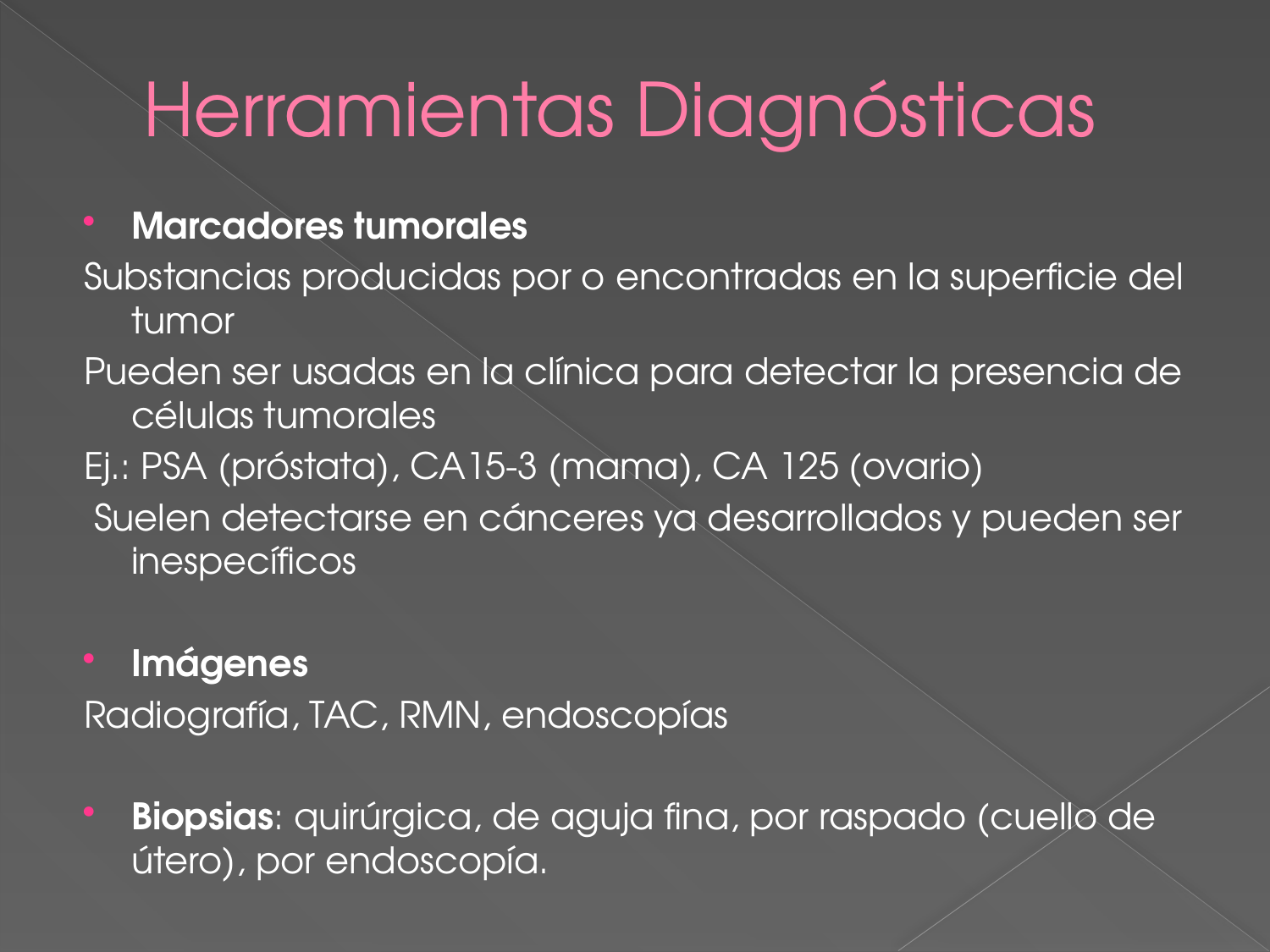

# Herramientas Diagnósticas
Marcadores tumorales
Substancias producidas por o encontradas en la superficie del tumor
Pueden ser usadas en la clínica para detectar la presencia de células tumorales
Ej.: PSA (próstata), CA15-3 (mama), CA 125 (ovario)
 Suelen detectarse en cánceres ya desarrollados y pueden ser inespecíficos

Imágenes
Radiografía, TAC, RMN, endoscopías

Biopsias: quirúrgica, de aguja fina, por raspado (cuello de útero), por endoscopía.